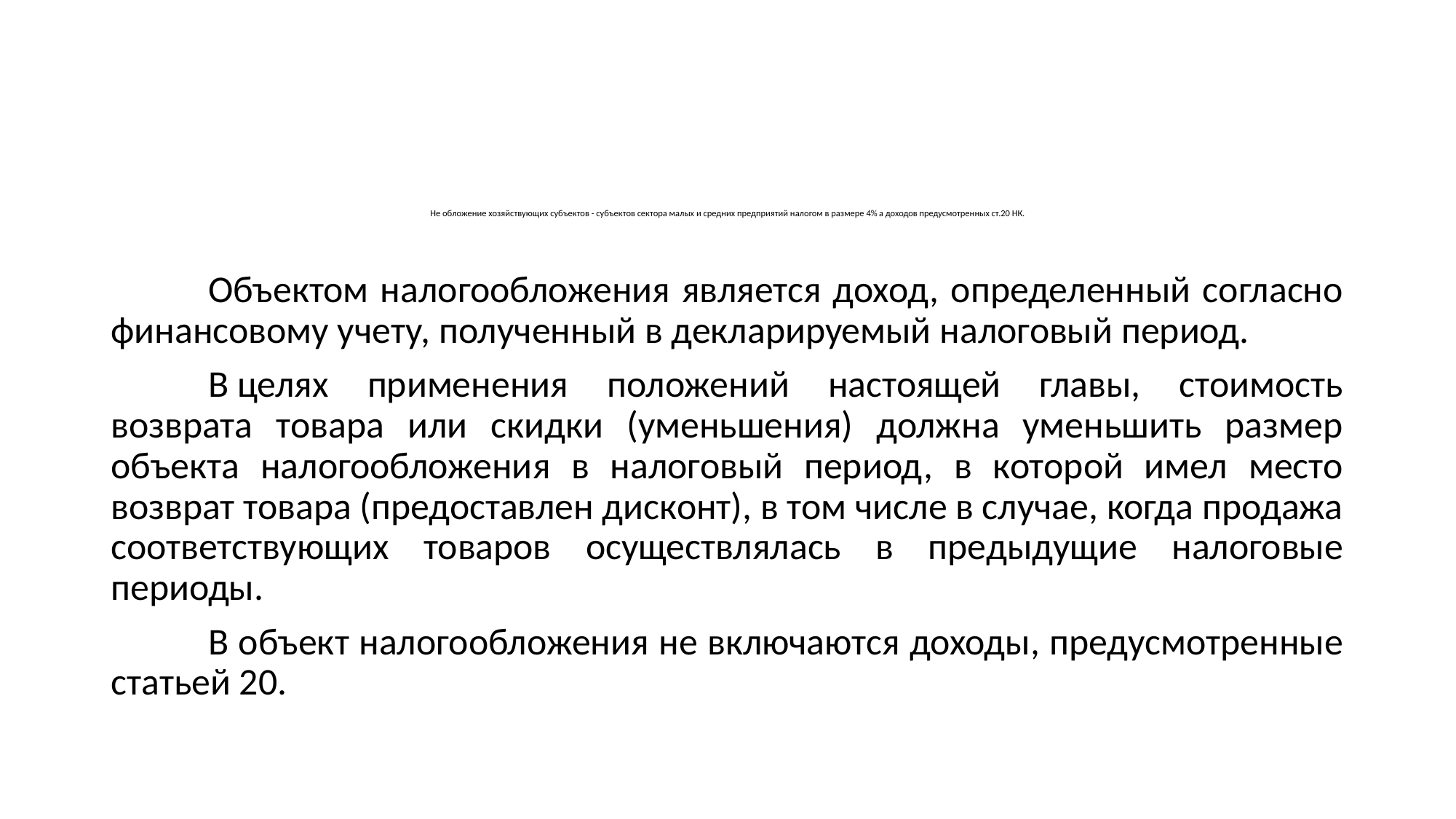

# Не обложение хозяйствующих субъектов - субъектов сектора малых и средних предприятий налогом в размере 4% a доходов предусмотренных ст.20 НК.
	Объектом налогообложения является доход, определенный согласно финансовому учету, полученный в декларируемый налоговый период.
 	В целях применения положений настоящей главы, стоимость возврата товара или скидки (уменьшения) должна уменьшить размер объекта налогообложения в налоговый период, в которой имел место возврат товара (предоставлен дисконт), в том числе в случае, когда продажа соответствующих товаров осуществлялась в предыдущие налоговые периоды.
 	В объект налогообложения не включаются доходы, предусмотренные статьей 20.